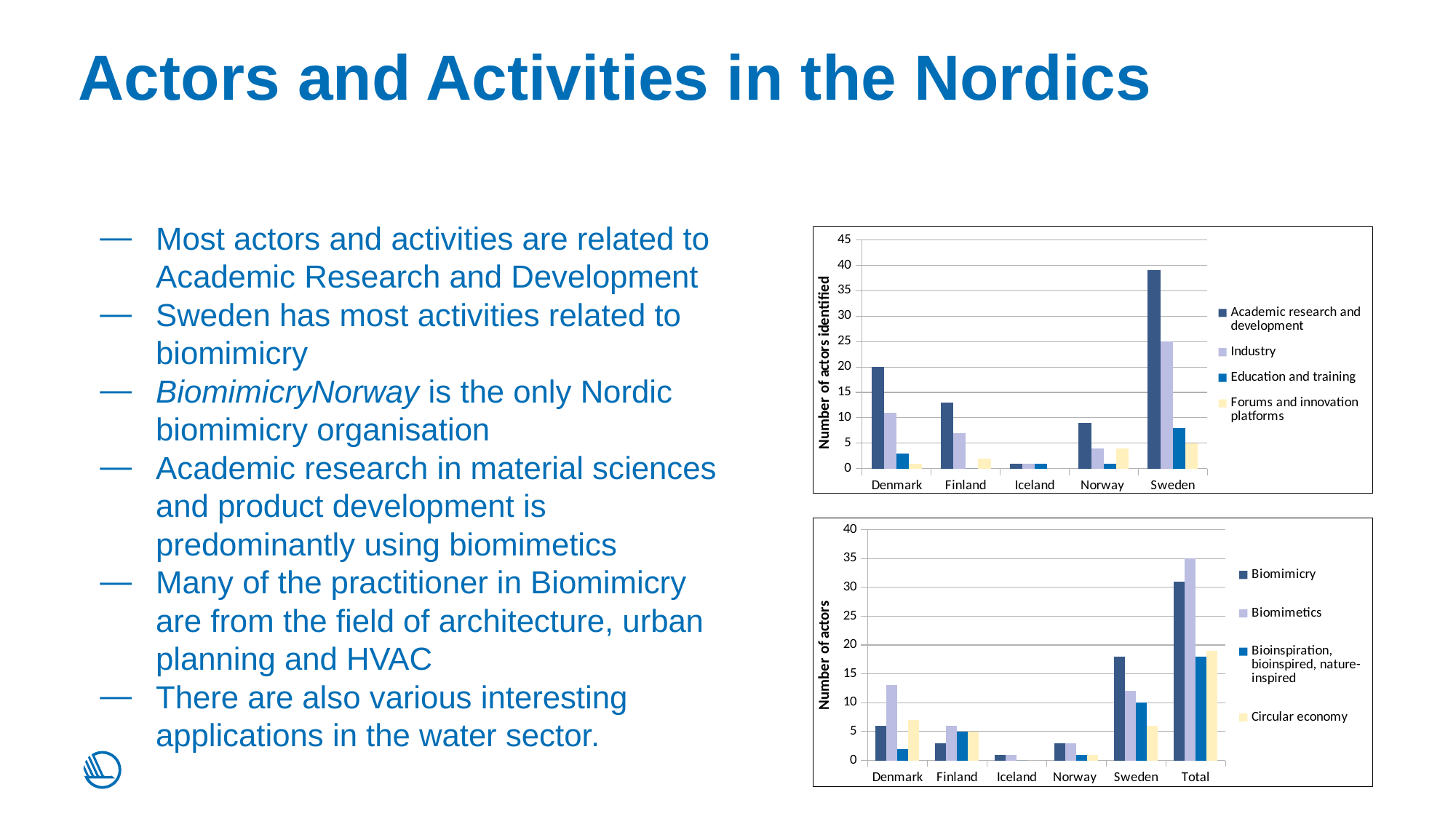

# Actors and Activities in the Nordics
Most actors and activities are related to Academic Research and Development
Sweden has most activities related to biomimicry
BiomimicryNorway is the only Nordic biomimicry organisation
Academic research in material sciences  and product development is predominantly using biomimetics
Many of the practitioner in Biomimicry are from the field of architecture, urban planning and HVAC
There are also various interesting applications in the water sector.

### Chart

| Category | Academic research and development | Industry | Education and training | Forums and innovation platforms |
|---|---|---|---|---|
| Denmark | 20.0 | 11.0 | 3.0 | 1.0 |
| Finland | 13.0 | 7.0 | 0.0 | 2.0 |
| Iceland | 1.0 | 1.0 | 1.0 | 0.0 |
| Norway  | 9.0 | 4.0 | 1.0 | 4.0 |
| Sweden | 39.0 | 25.0 | 8.0 | 5.0 |

### Chart

| Category | Biomimicry | Biomimetics | Bioinspiration, bioinspired, nature-inspired | Circular economy |
|---|---|---|---|---|
| Denmark | 6.0 | 13.0 | 2.0 | 7.0 |
| Finland | 3.0 | 6.0 | 5.0 | 5.0 |
| Iceland | 1.0 | 1.0 | 0.0 | 0.0 |
| Norway  | 3.0 | 3.0 | 1.0 | 1.0 |
| Sweden | 18.0 | 12.0 | 10.0 | 6.0 |
| Total | 31.0 | 35.0 | 18.0 | 19.0 |